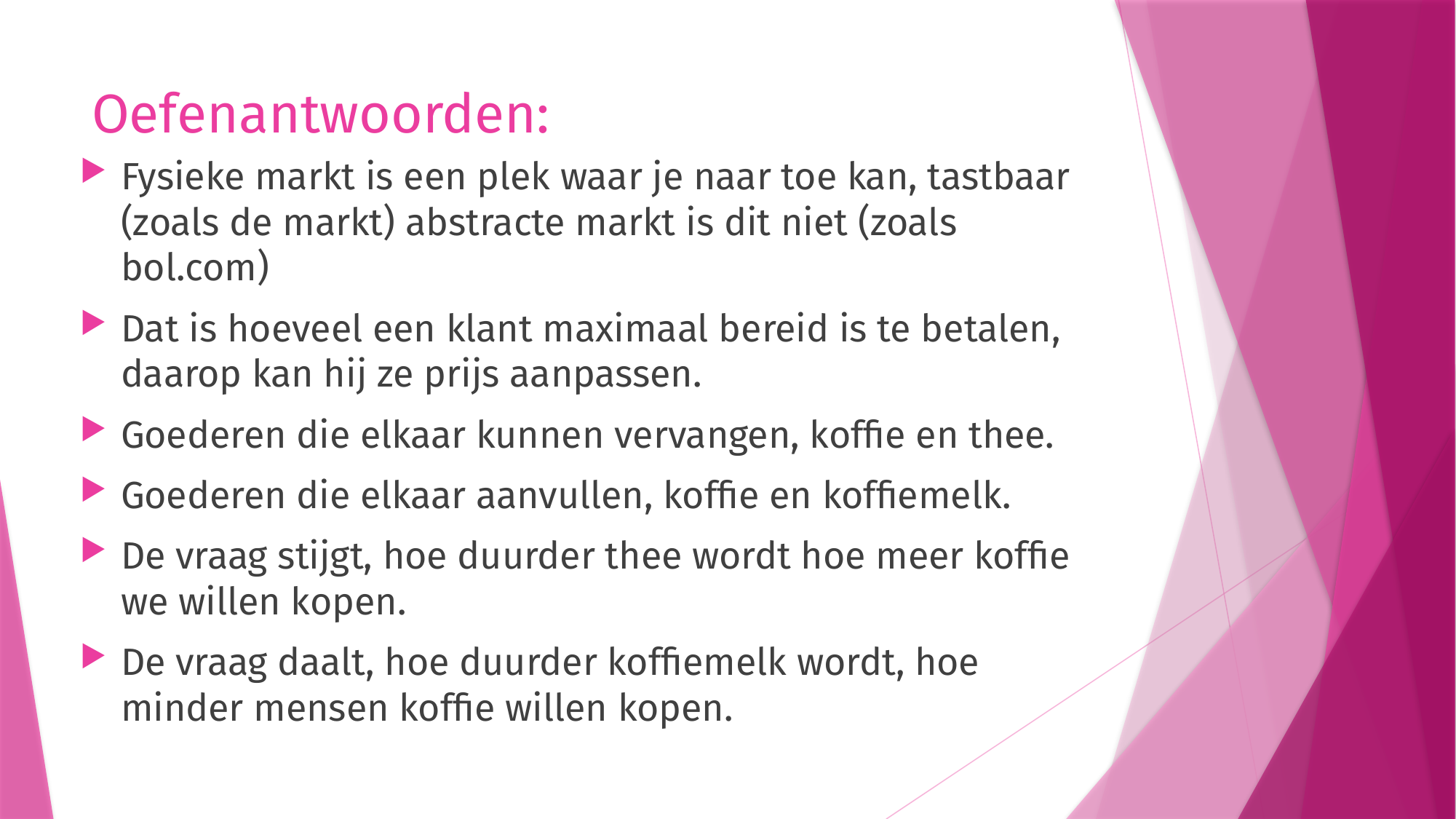

# Oefenantwoorden:
Fysieke markt is een plek waar je naar toe kan, tastbaar (zoals de markt) abstracte markt is dit niet (zoals bol.com)
Dat is hoeveel een klant maximaal bereid is te betalen, daarop kan hij ze prijs aanpassen.
Goederen die elkaar kunnen vervangen, koffie en thee.
Goederen die elkaar aanvullen, koffie en koffiemelk.
De vraag stijgt, hoe duurder thee wordt hoe meer koffie we willen kopen.
De vraag daalt, hoe duurder koffiemelk wordt, hoe minder mensen koffie willen kopen.